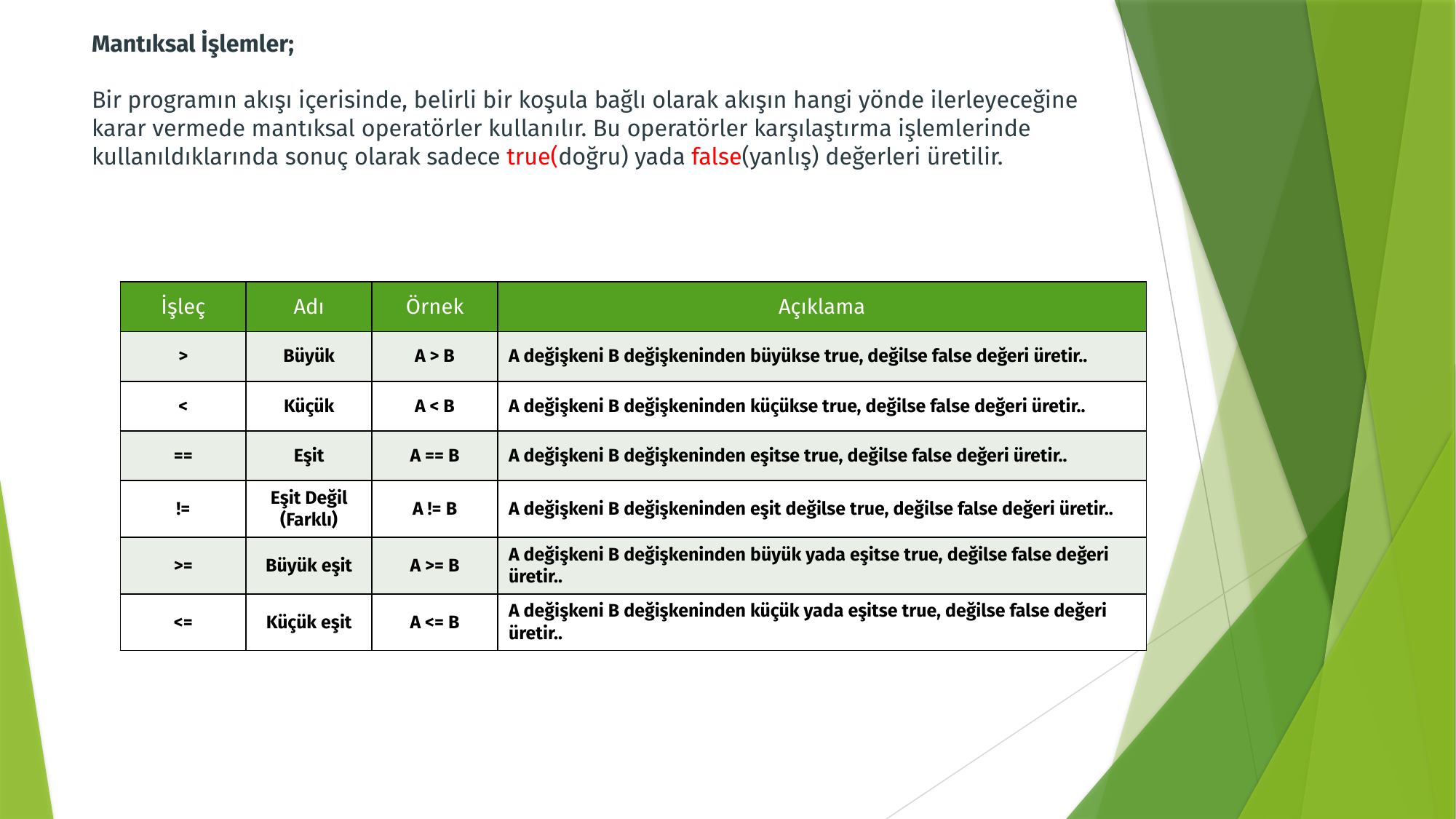

# Mantıksal İşlemler; Bir programın akışı içerisinde, belirli bir koşula bağlı olarak akışın hangi yönde ilerleyeceğine karar vermede mantıksal operatörler kullanılır. Bu operatörler karşılaştırma işlemlerinde kullanıldıklarında sonuç olarak sadece true(doğru) yada false(yanlış) değerleri üretilir.
| İşleç | Adı | Örnek | Açıklama |
| --- | --- | --- | --- |
| > | Büyük | A > B | A değişkeni B değişkeninden büyükse true, değilse false değeri üretir.. |
| < | Küçük | A < B | A değişkeni B değişkeninden küçükse true, değilse false değeri üretir.. |
| == | Eşit | A == B | A değişkeni B değişkeninden eşitse true, değilse false değeri üretir.. |
| != | Eşit Değil (Farklı) | A != B | A değişkeni B değişkeninden eşit değilse true, değilse false değeri üretir.. |
| >= | Büyük eşit | A >= B | A değişkeni B değişkeninden büyük yada eşitse true, değilse false değeri üretir.. |
| <= | Küçük eşit | A <= B | A değişkeni B değişkeninden küçük yada eşitse true, değilse false değeri üretir.. |